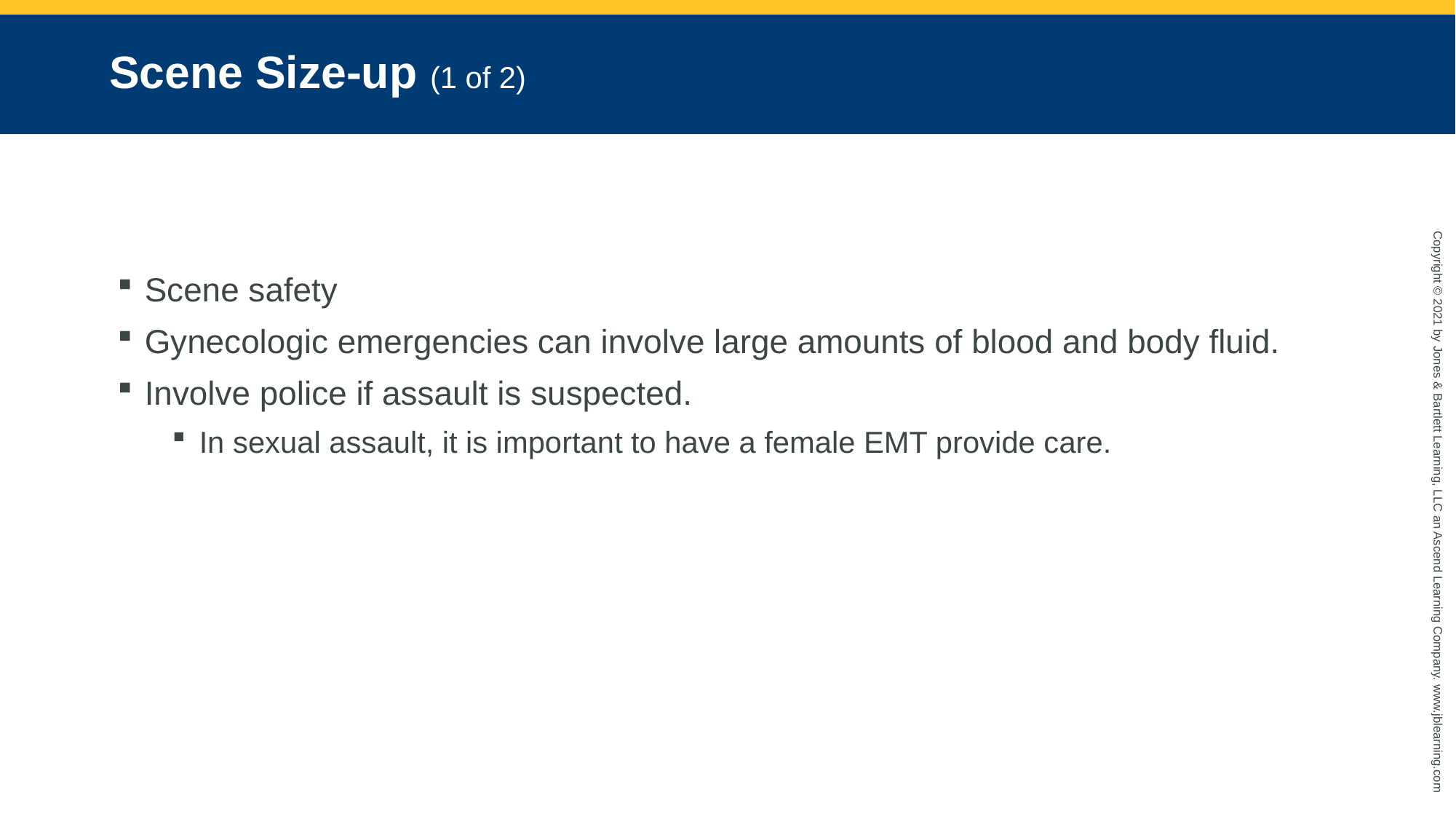

# Scene Size-up (1 of 2)
Scene safety
Gynecologic emergencies can involve large amounts of blood and body fluid.
Involve police if assault is suspected.
In sexual assault, it is important to have a female EMT provide care.